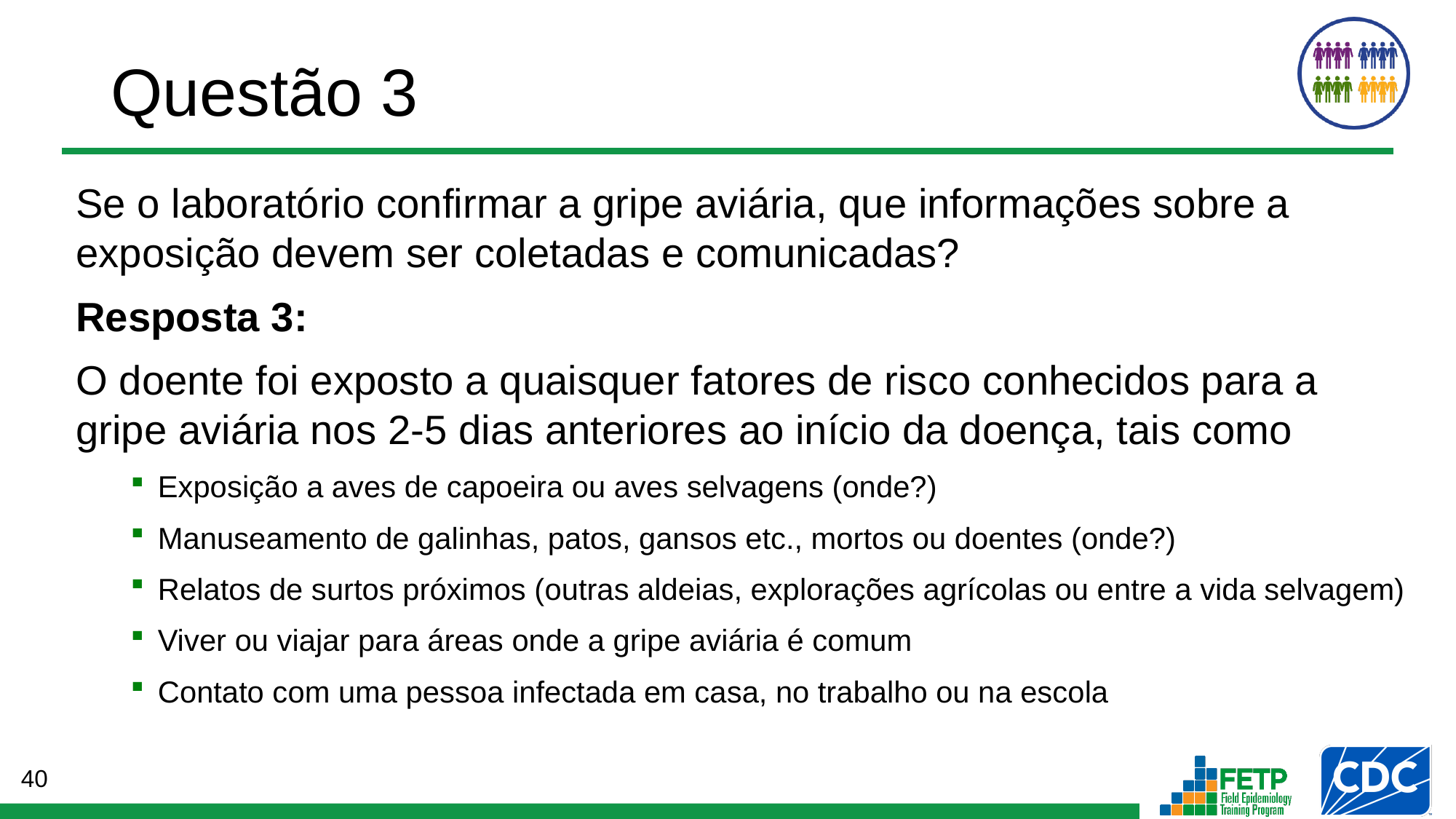

# Questão 3
Se o laboratório confirmar a gripe aviária, que informações sobre a exposição devem ser coletadas e comunicadas?
Resposta 3:
O doente foi exposto a quaisquer fatores de risco conhecidos para a gripe aviária nos 2-5 dias anteriores ao início da doença, tais como
Exposição a aves de capoeira ou aves selvagens (onde?)
Manuseamento de galinhas, patos, gansos etc., mortos ou doentes (onde?)
Relatos de surtos próximos (outras aldeias, explorações agrícolas ou entre a vida selvagem)
Viver ou viajar para áreas onde a gripe aviária é comum
Contato com uma pessoa infectada em casa, no trabalho ou na escola